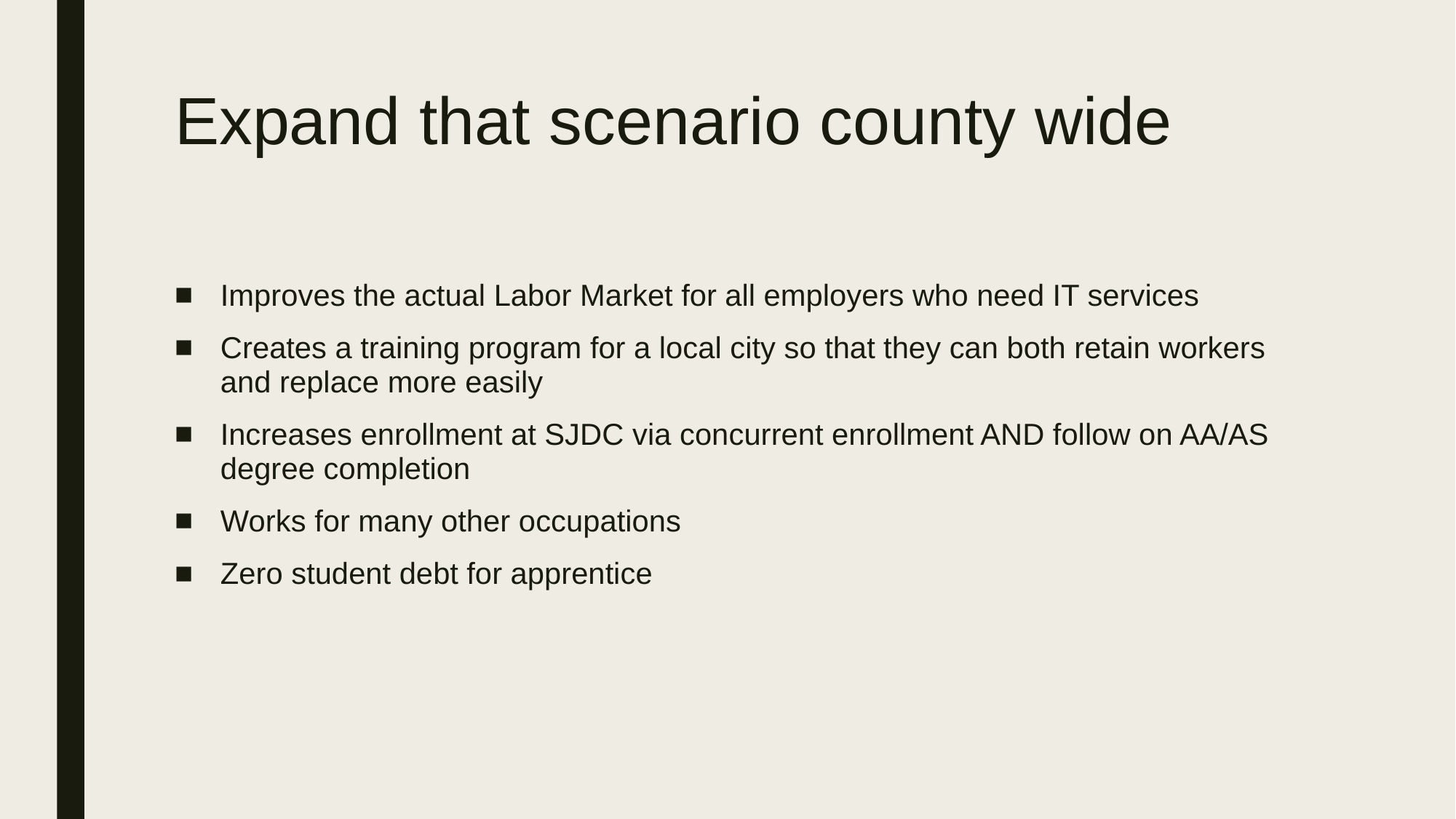

# Expand that scenario county wide
Improves the actual Labor Market for all employers who need IT services
Creates a training program for a local city so that they can both retain workers and replace more easily
Increases enrollment at SJDC via concurrent enrollment AND follow on AA/AS degree completion
Works for many other occupations
Zero student debt for apprentice